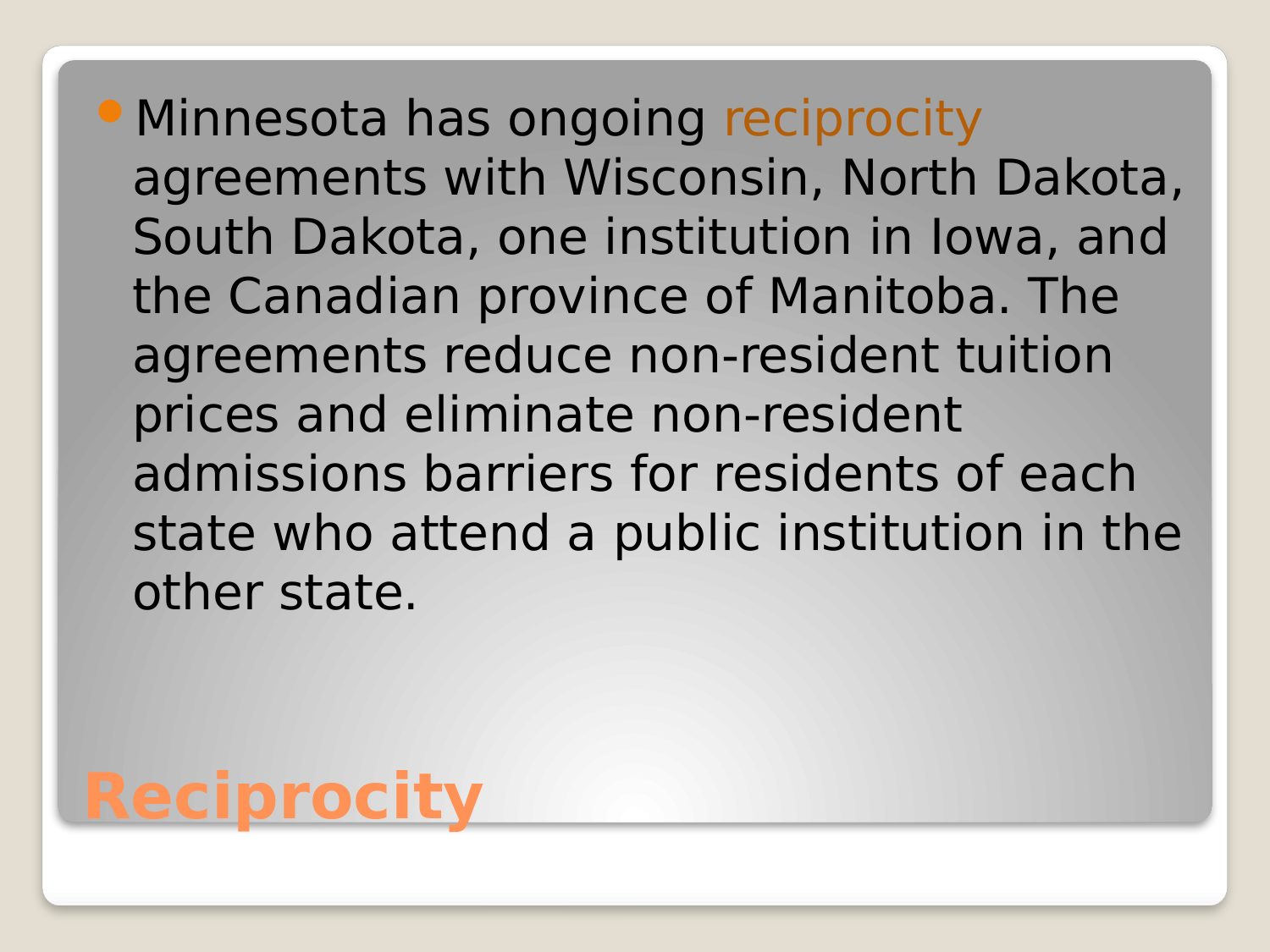

Minnesota has ongoing reciprocity agreements with Wisconsin, North Dakota, South Dakota, one institution in Iowa, and the Canadian province of Manitoba. The agreements reduce non-resident tuition prices and eliminate non-resident admissions barriers for residents of each state who attend a public institution in the other state.
# Reciprocity